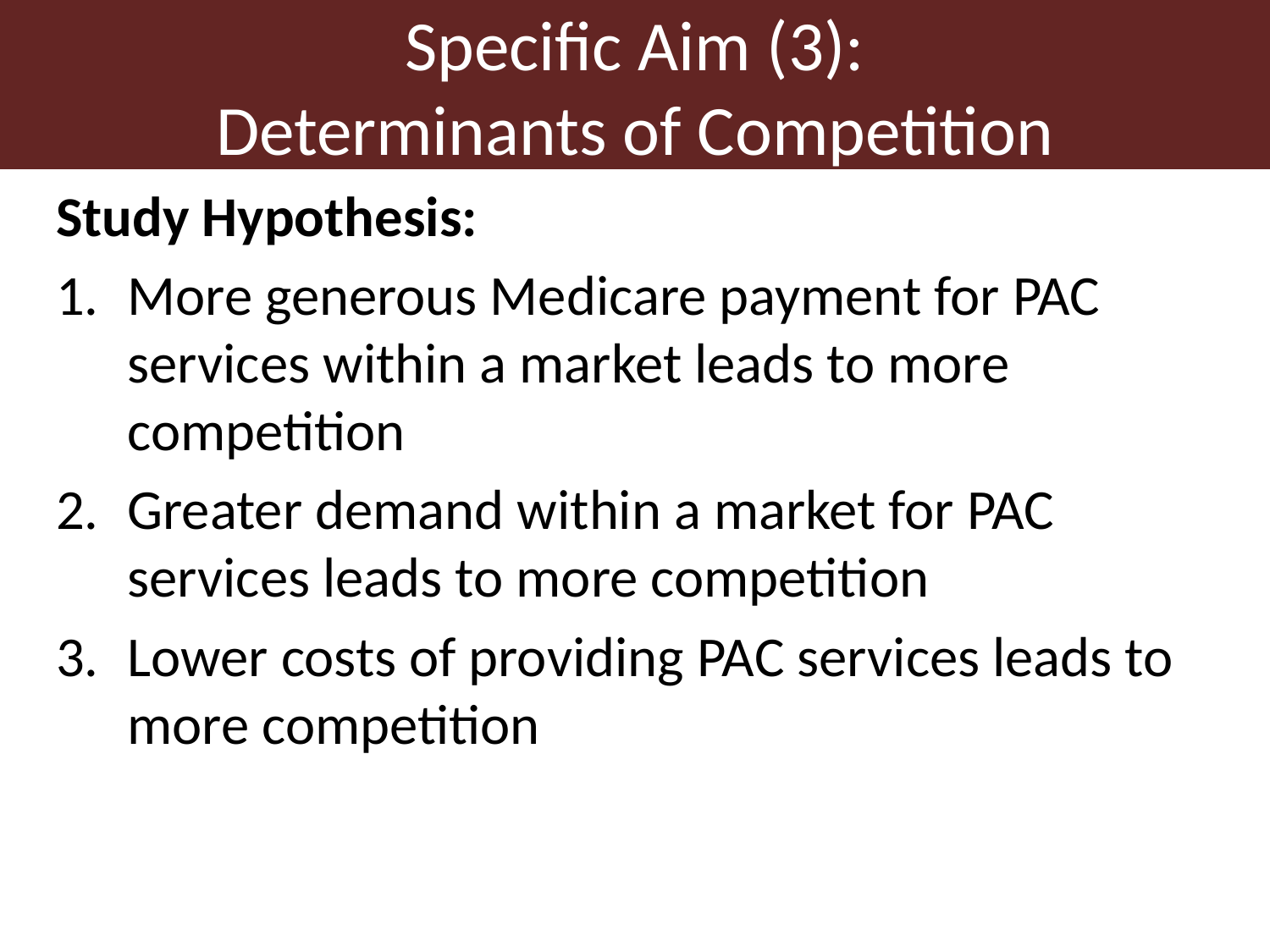

# Specific Aim (3): Determinants of Competition
Study Hypothesis:
More generous Medicare payment for PAC services within a market leads to more competition
Greater demand within a market for PAC services leads to more competition
Lower costs of providing PAC services leads to more competition